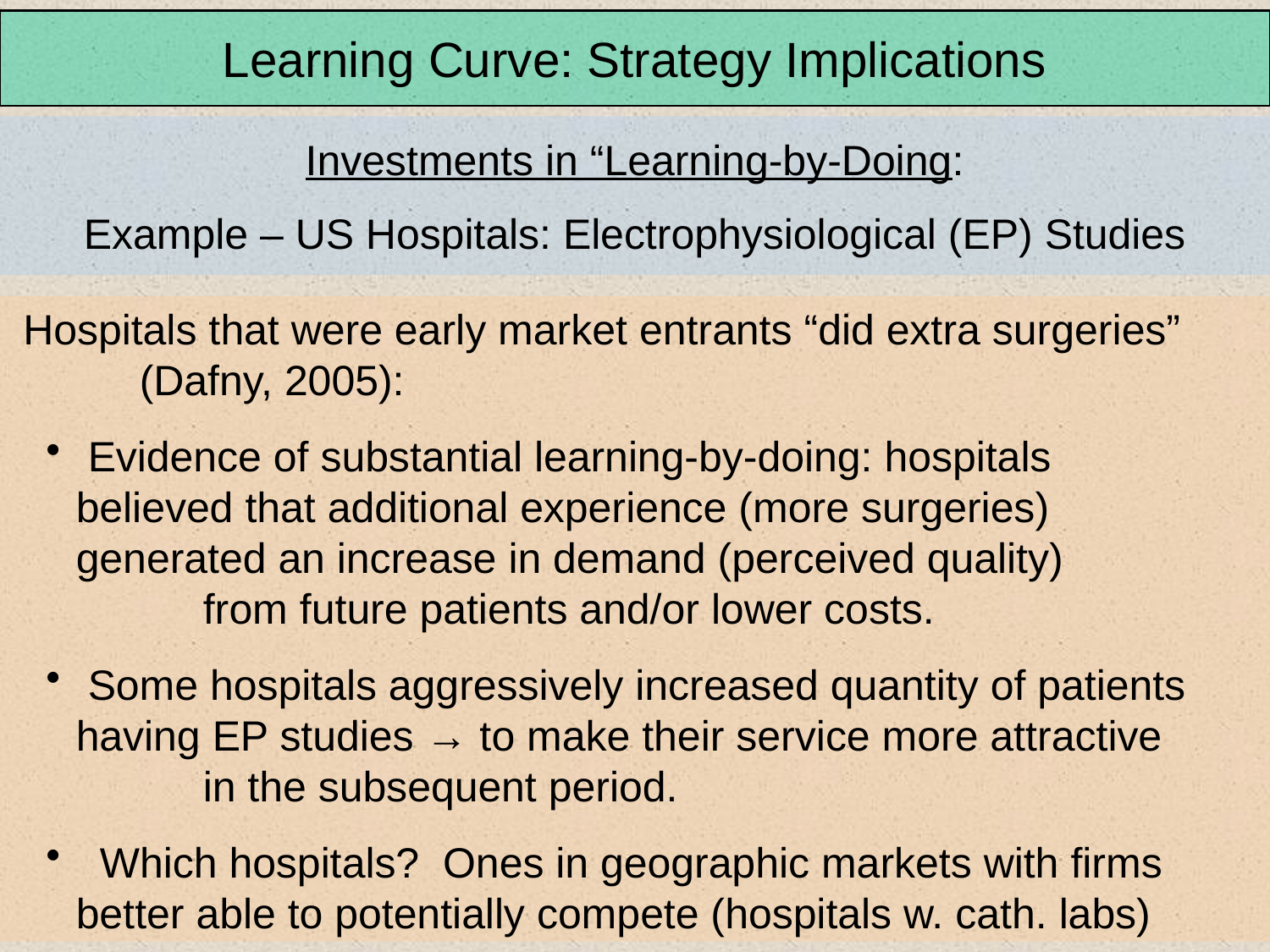

Learning Curve: Strategy Implications

Investments in “Learning-by-Doing:
Example – US Hospitals: Electrophysiological (EP) Studies

 Hospitals that were early market entrants “did extra surgeries” 	(Dafny, 2005):

 Evidence of substantial learning-by-doing: hospitals 	believed that additional experience (more surgeries) 	generated an increase in demand (perceived quality)
	from future patients and/or lower costs.

 Some hospitals aggressively increased quantity of patients 	having EP studies → to make their service more attractive
	in the subsequent period.

  Which hospitals?  Ones in geographic markets with firms 	better able to potentially compete (hospitals w. cath. labs)